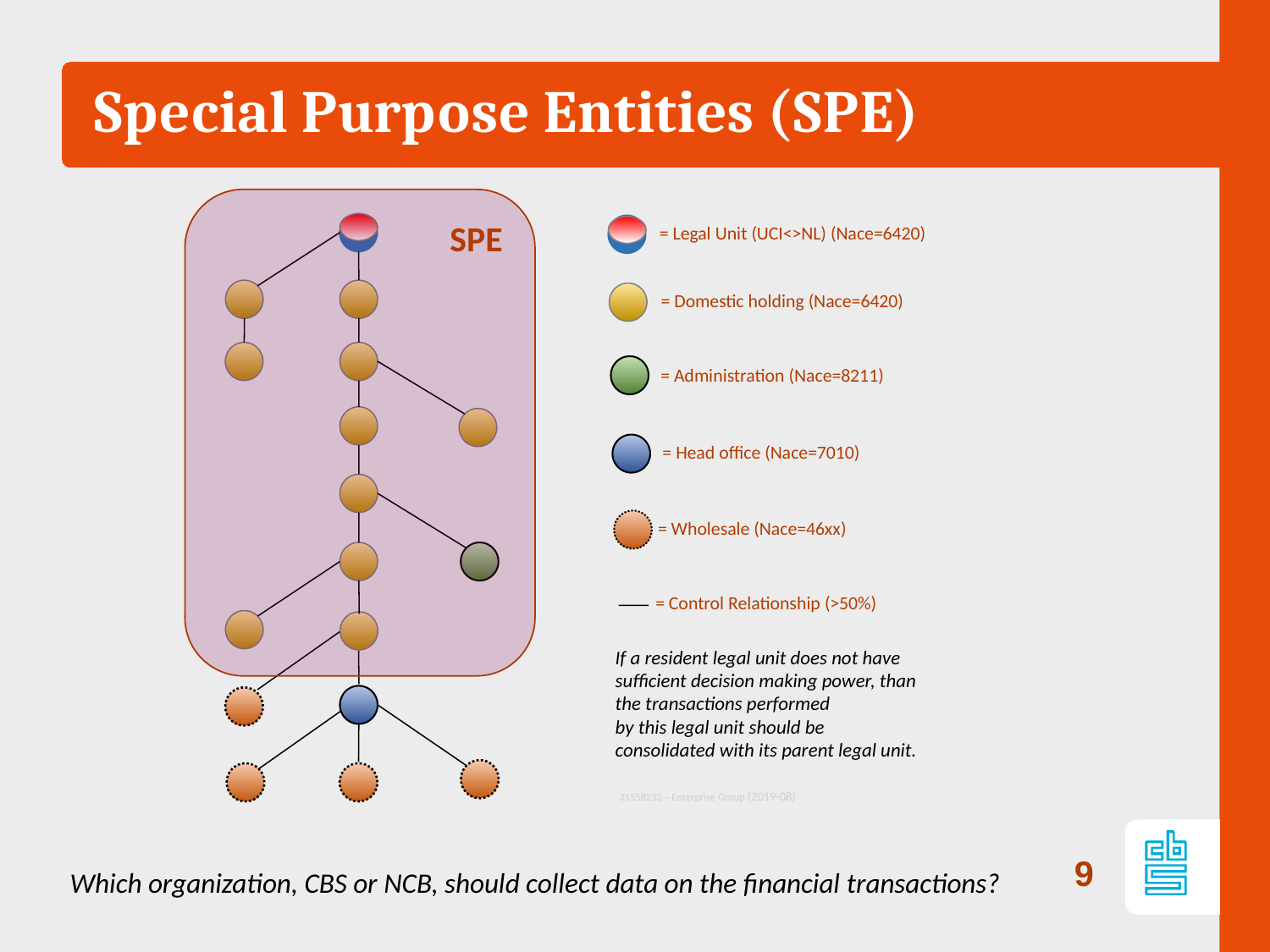

# Special Purpose Entities (SPE)

= Legal Unit (UCI<>NL) (Nace=6420)

= Domestic holding (Nace=6420)

= Administration (Nace=8211)

= Head office (Nace=7010)

= Wholesale (Nace=46xx)

= Control Relationship (>50%)

31558232 – Enterprise Group (2019-08)

SPE
If a resident legal unit does not have sufficient decision making power, than the transactions performed
by this legal unit should be consolidated with its parent legal unit.
9
Which organization, CBS or NCB, should collect data on the financial transactions?